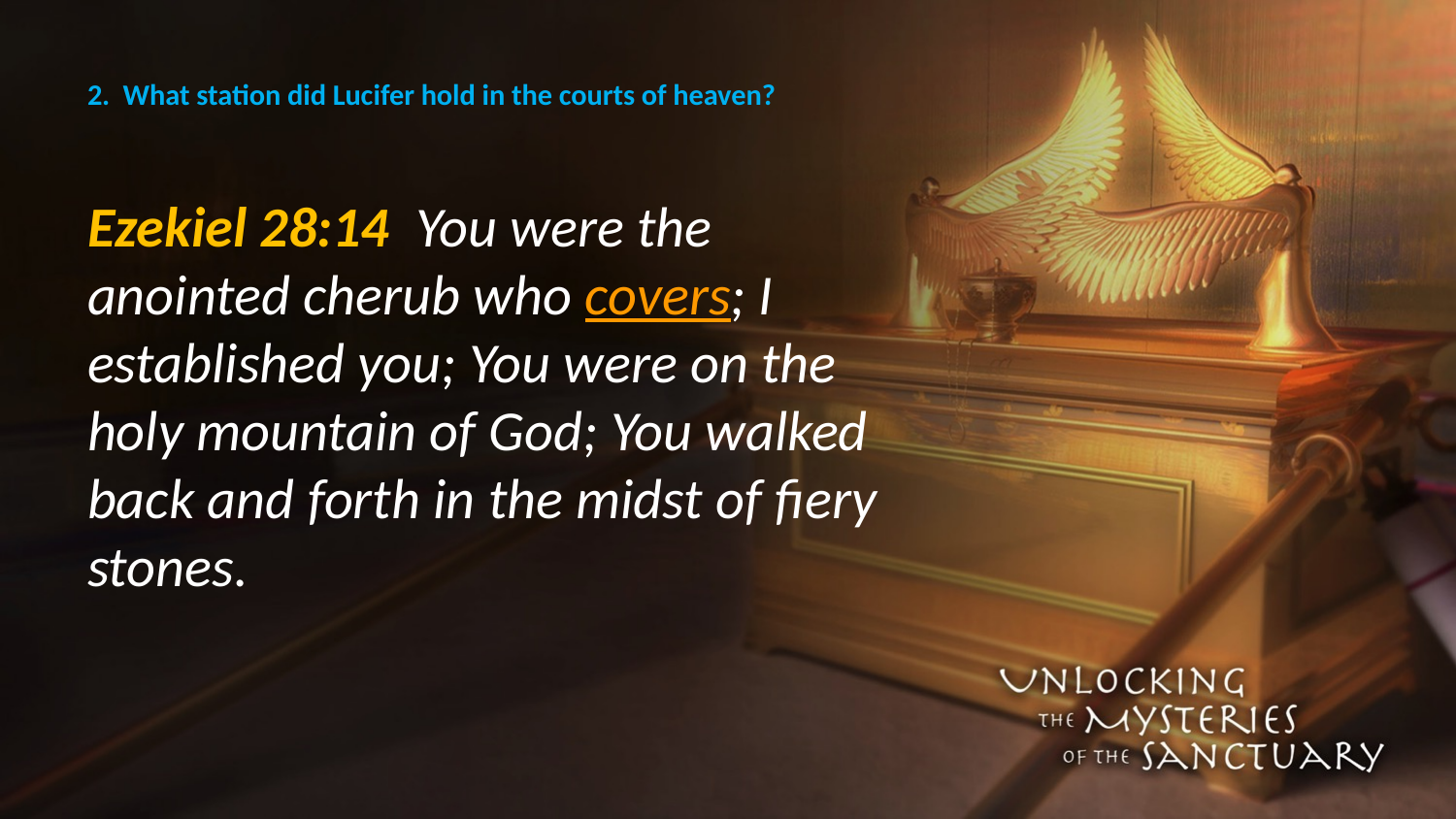

# 2.  What station did Lucifer hold in the courts of heaven?
Ezekiel 28:14  You were the anointed cherub who covers; I established you; You were on the holy mountain of God; You walked back and forth in the midst of fiery stones.